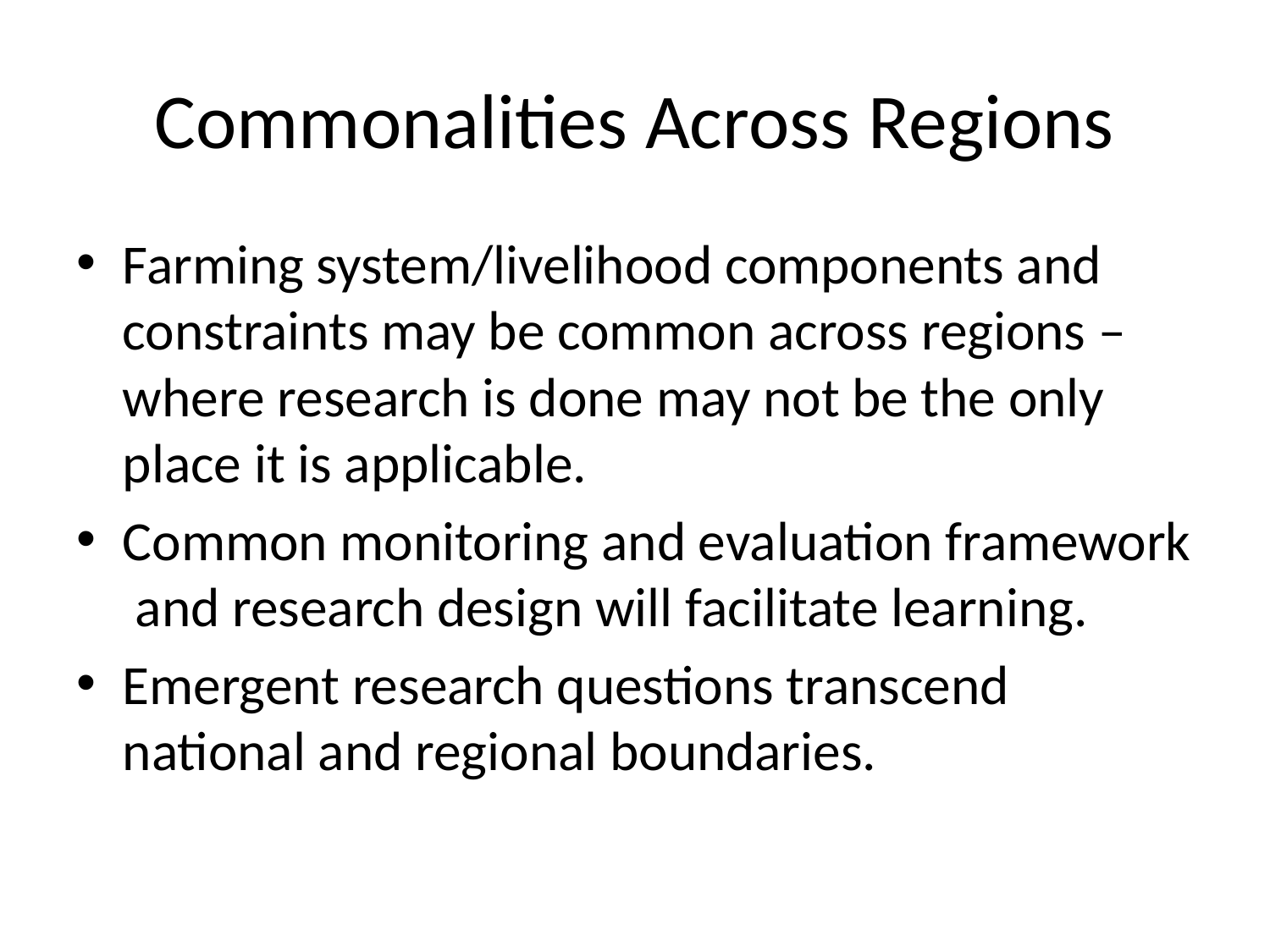

# Commonalities Across Regions
Farming system/livelihood components and constraints may be common across regions – where research is done may not be the only place it is applicable.
Common monitoring and evaluation framework  and research design will facilitate learning.
Emergent research questions transcend national and regional boundaries.